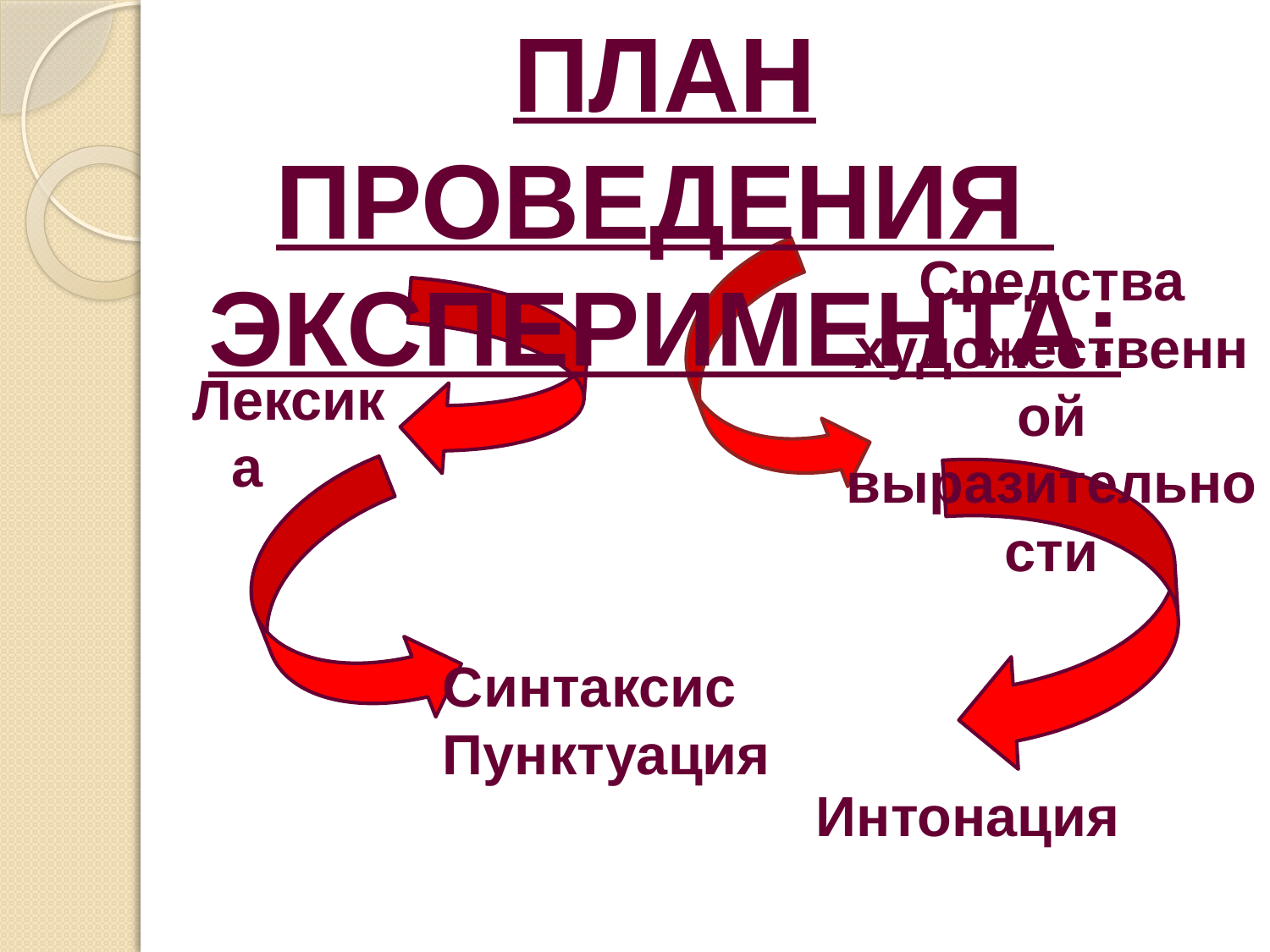

ПЛАН ПРОВЕДЕНИЯ
ЭКСПЕРИМЕНТА:
Средства художественной выразительности

Лексика

Синтаксис
Пунктуация

Интонация